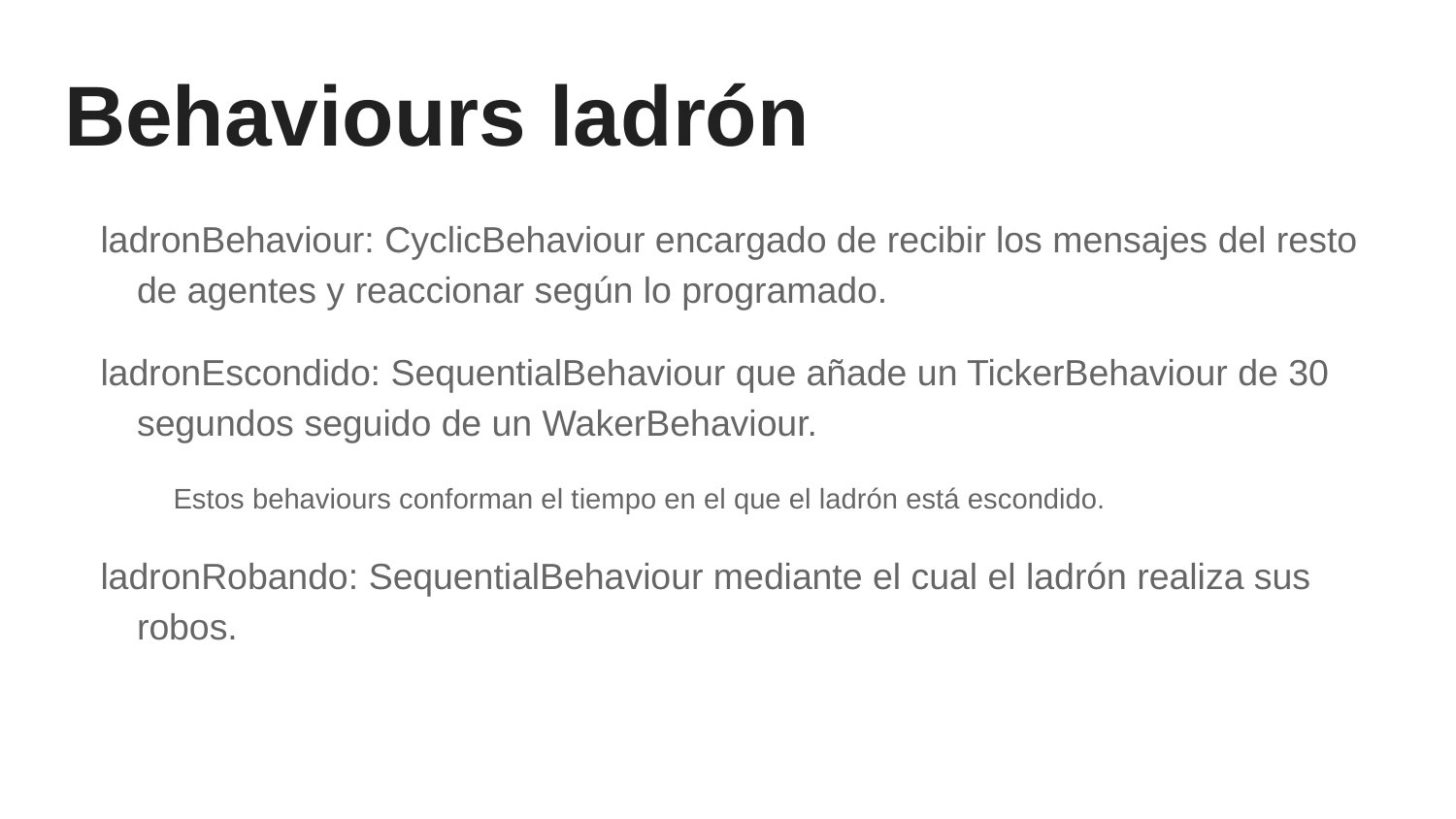

# Behaviours ladrón
ladronBehaviour: CyclicBehaviour encargado de recibir los mensajes del resto de agentes y reaccionar según lo programado.
ladronEscondido: SequentialBehaviour que añade un TickerBehaviour de 30 segundos seguido de un WakerBehaviour.
Estos behaviours conforman el tiempo en el que el ladrón está escondido.
ladronRobando: SequentialBehaviour mediante el cual el ladrón realiza sus robos.